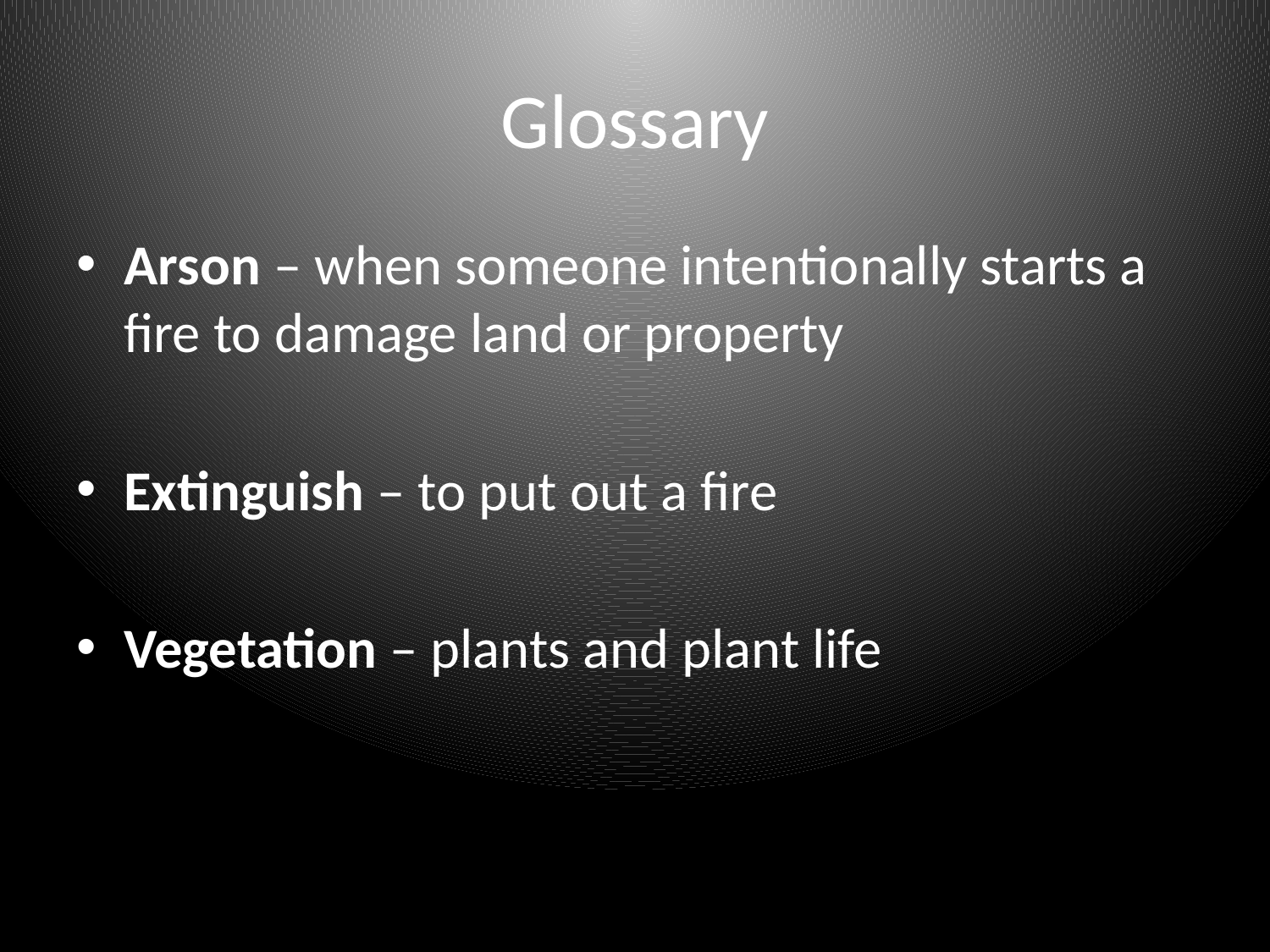

# Glossary
Arson – when someone intentionally starts a fire to damage land or property

Extinguish – to put out a fire

Vegetation – plants and plant life